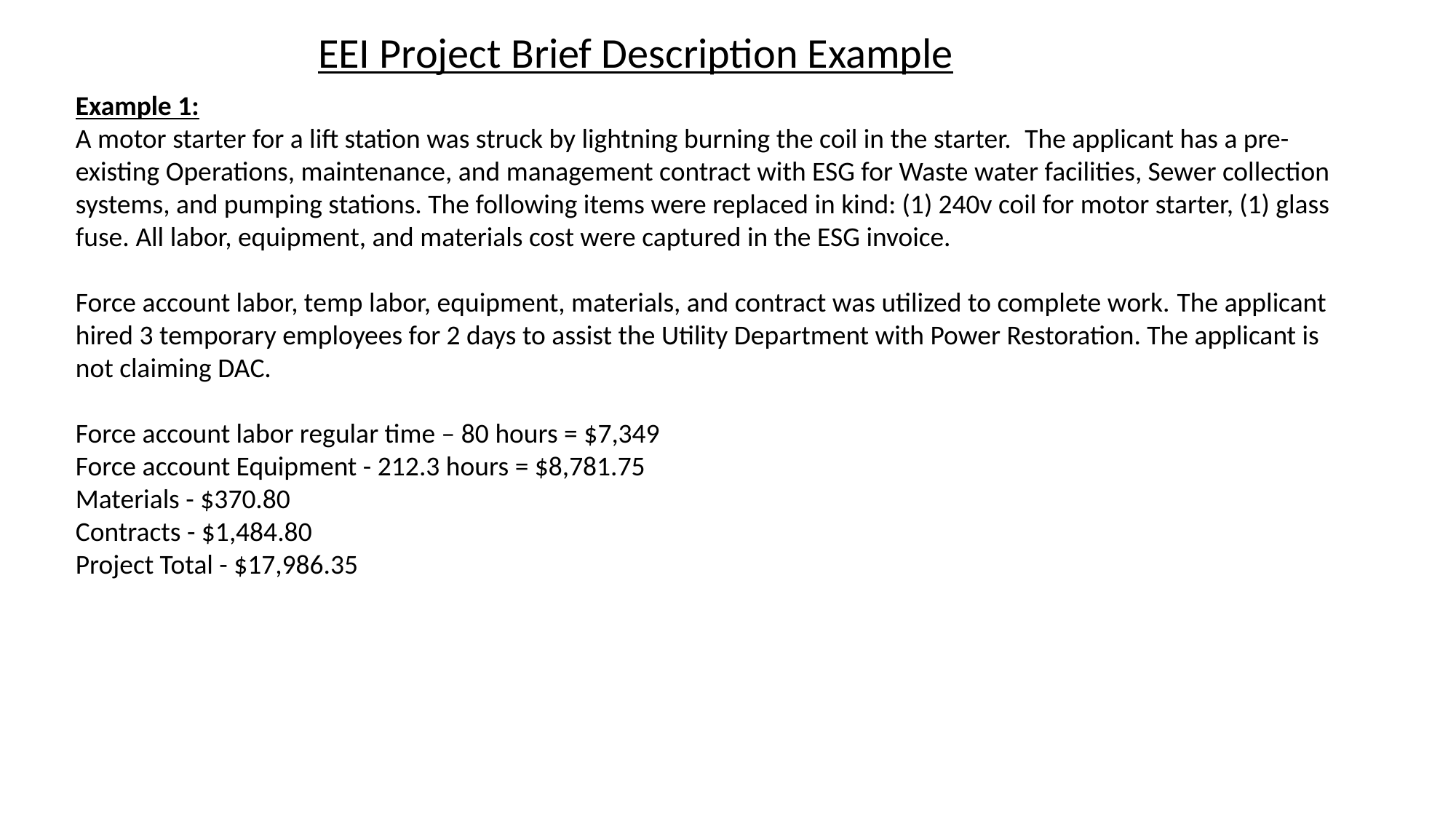

EEI Project Brief Description Example
Example 1:
A motor starter for a lift station was struck by lightning burning the coil in the starter.  The applicant has a pre-existing Operations, maintenance, and management contract with ESG for Waste water facilities, Sewer collection systems, and pumping stations. The following items were replaced in kind: (1) 240v coil for motor starter, (1) glass fuse. All labor, equipment, and materials cost were captured in the ESG invoice.
Force account labor, temp labor, equipment, materials, and contract was utilized to complete work. The applicant hired 3 temporary employees for 2 days to assist the Utility Department with Power Restoration. The applicant is not claiming DAC.
Force account labor regular time – 80 hours = $7,349
Force account Equipment - 212.3 hours = $8,781.75
Materials - $370.80
Contracts - $1,484.80
Project Total - $17,986.35